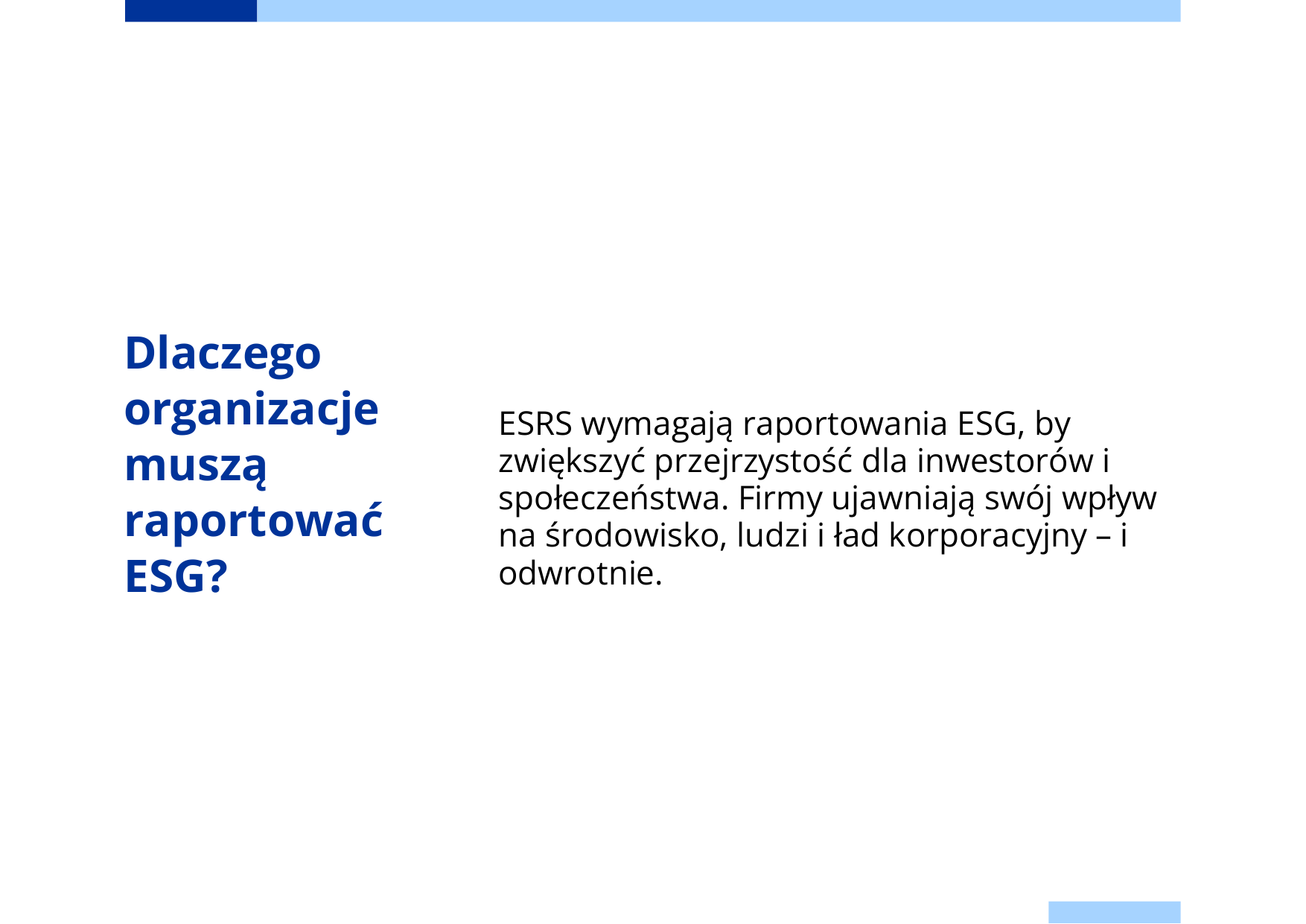

# Dlaczego organizacje muszą raportować ESG?

ESRS wymagają raportowania ESG, by zwiększyć przejrzystość dla inwestorów i społeczeństwa. Firmy ujawniają swój wpływ na środowisko, ludzi i ład korporacyjny – i odwrotnie.